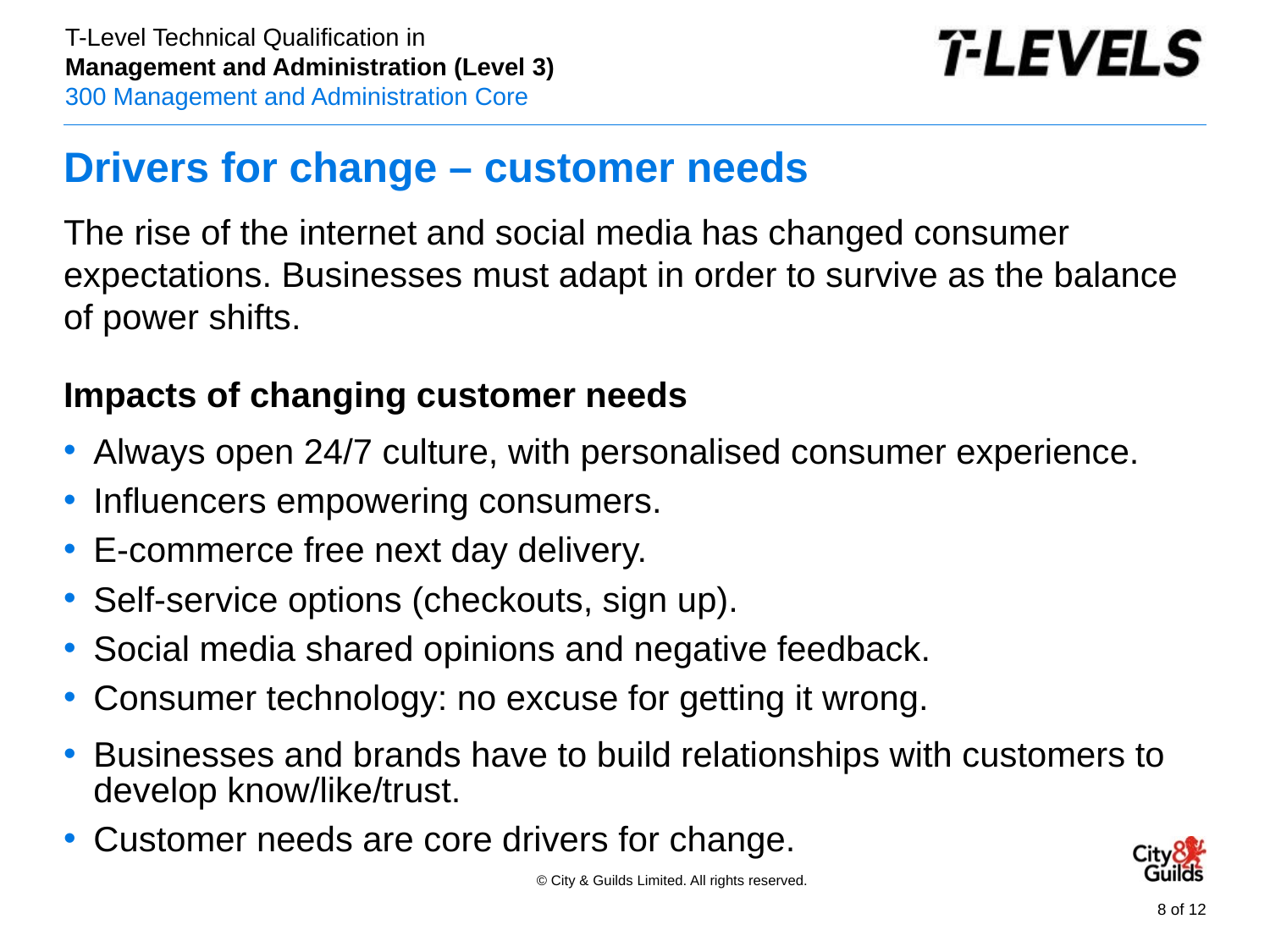

# Drivers for change – customer needs
The rise of the internet and social media has changed consumer expectations. Businesses must adapt in order to survive as the balance of power shifts.
Impacts of changing customer needs
Always open 24/7 culture, with personalised consumer experience.
Influencers empowering consumers.
E-commerce free next day delivery.
Self-service options (checkouts, sign up).
Social media shared opinions and negative feedback.
Consumer technology: no excuse for getting it wrong.
Businesses and brands have to build relationships with customers to develop know/like/trust.
Customer needs are core drivers for change.